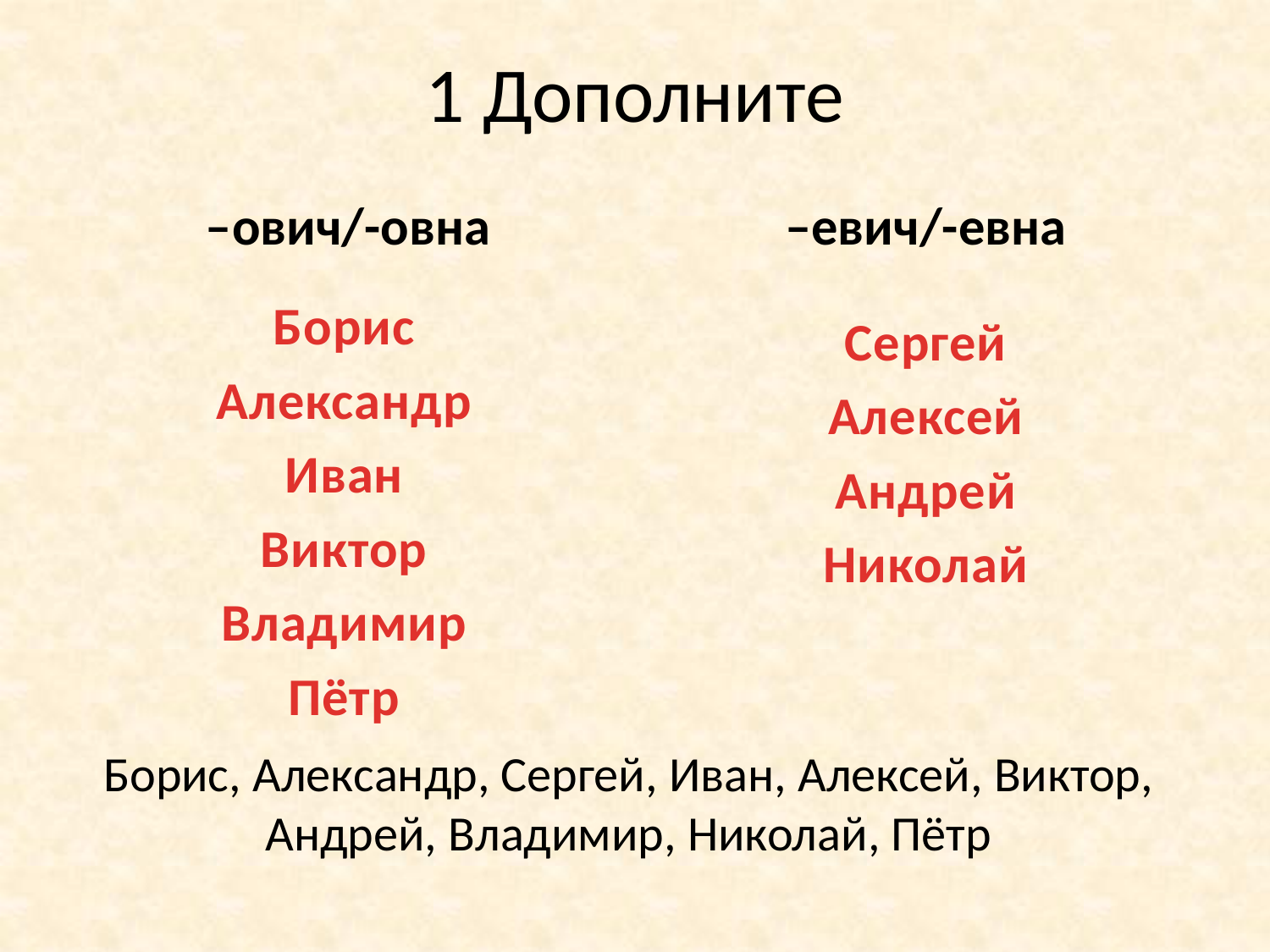

1 Дополните
–ович/-овна
–евич/-евна
Борис
Александр
Иван
Виктор
Владимир
Пётр

Сергей
Алексей
Андрей
Николай
Борис, Александр, Сергей, Иван, Алексей, Виктор,
Андрей, Владимир, Николай, Пётр